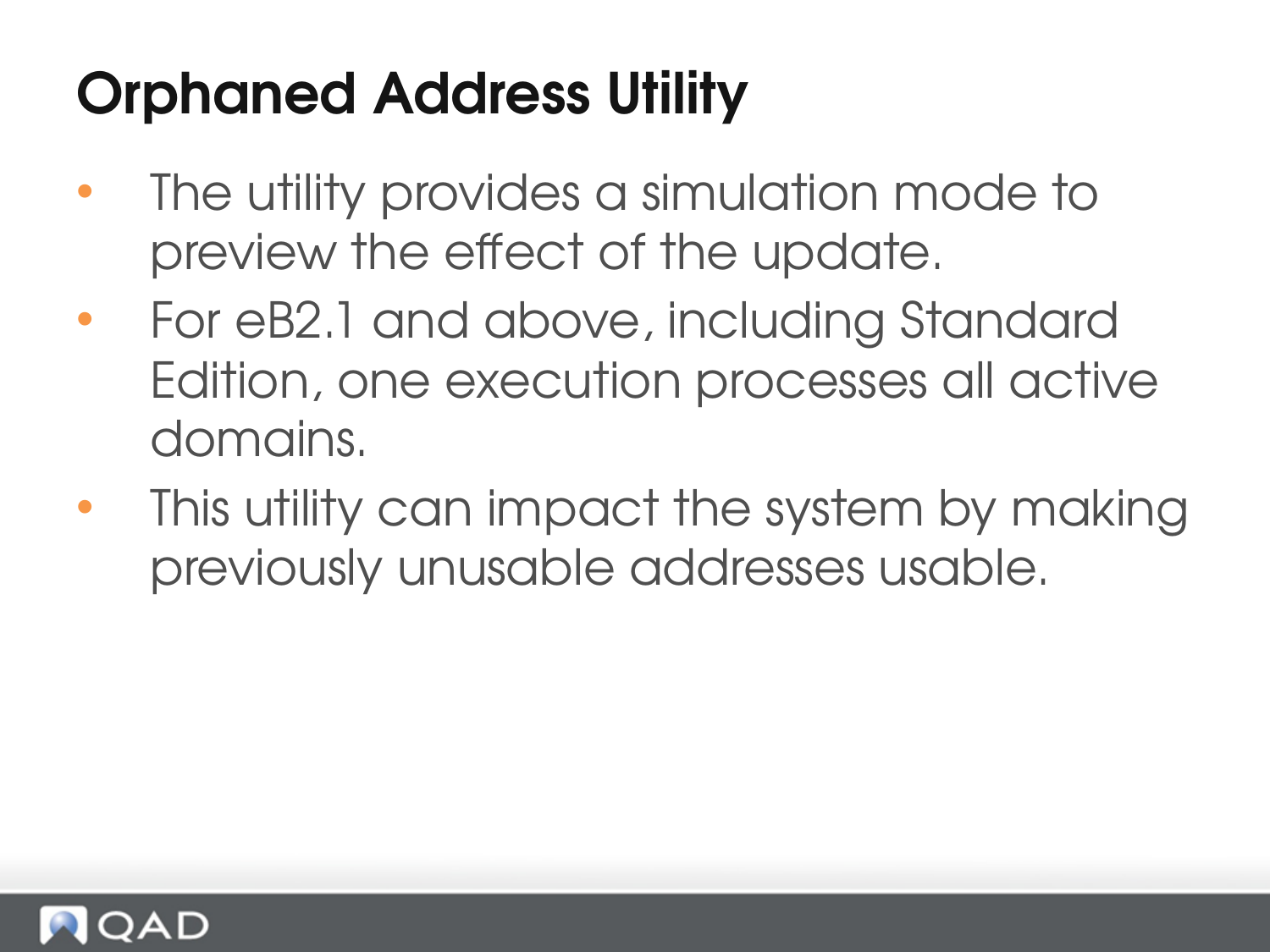

# Orphaned Address Utility
The utility provides a simulation mode to preview the effect of the update.
For eB2.1 and above, including Standard Edition, one execution processes all active domains.
This utility can impact the system by making previously unusable addresses usable.